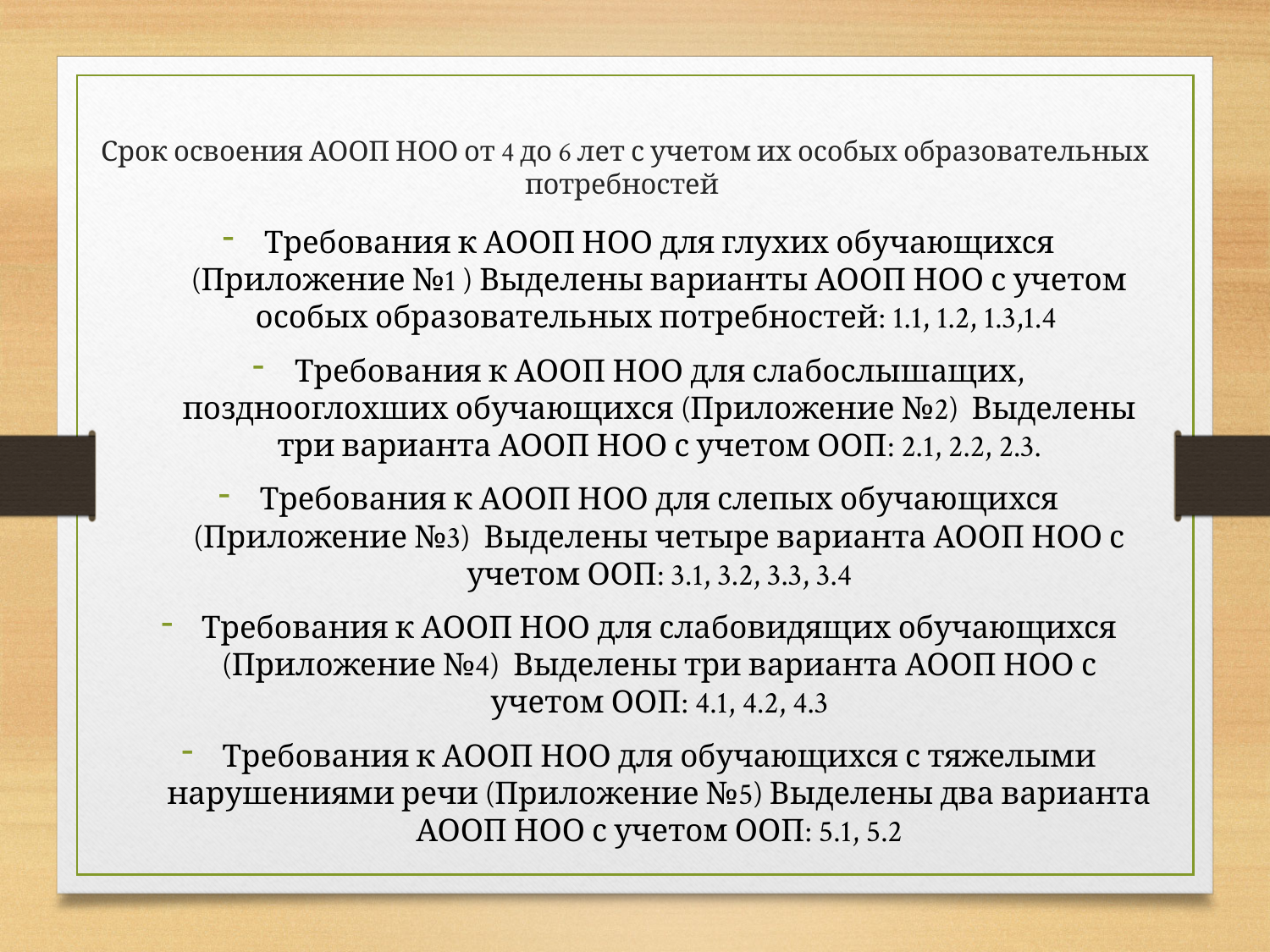

# Срок освоения АООП НОО от 4 до 6 лет с учетом их особых образовательных потребностей
Требования к АООП НОО для глухих обучающихся (Приложение №1 ) Выделены варианты АООП НОО с учетом особых образовательных потребностей: 1.1, 1.2, 1.3,1.4
Требования к АООП НОО для слабослышащих, позднооглохших обучающихся (Приложение №2)  Выделены три варианта АООП НОО с учетом ООП: 2.1, 2.2, 2.3.
Требования к АООП НОО для слепых обучающихся (Приложение №3)  Выделены четыре варианта АООП НОО с учетом ООП: 3.1, 3.2, 3.3, 3.4
Требования к АООП НОО для слабовидящих обучающихся (Приложение №4)  Выделены три варианта АООП НОО с учетом ООП: 4.1, 4.2, 4.3
Требования к АООП НОО для обучающихся с тяжелыми нарушениями речи (Приложение №5) Выделены два варианта АООП НОО с учетом ООП: 5.1, 5.2